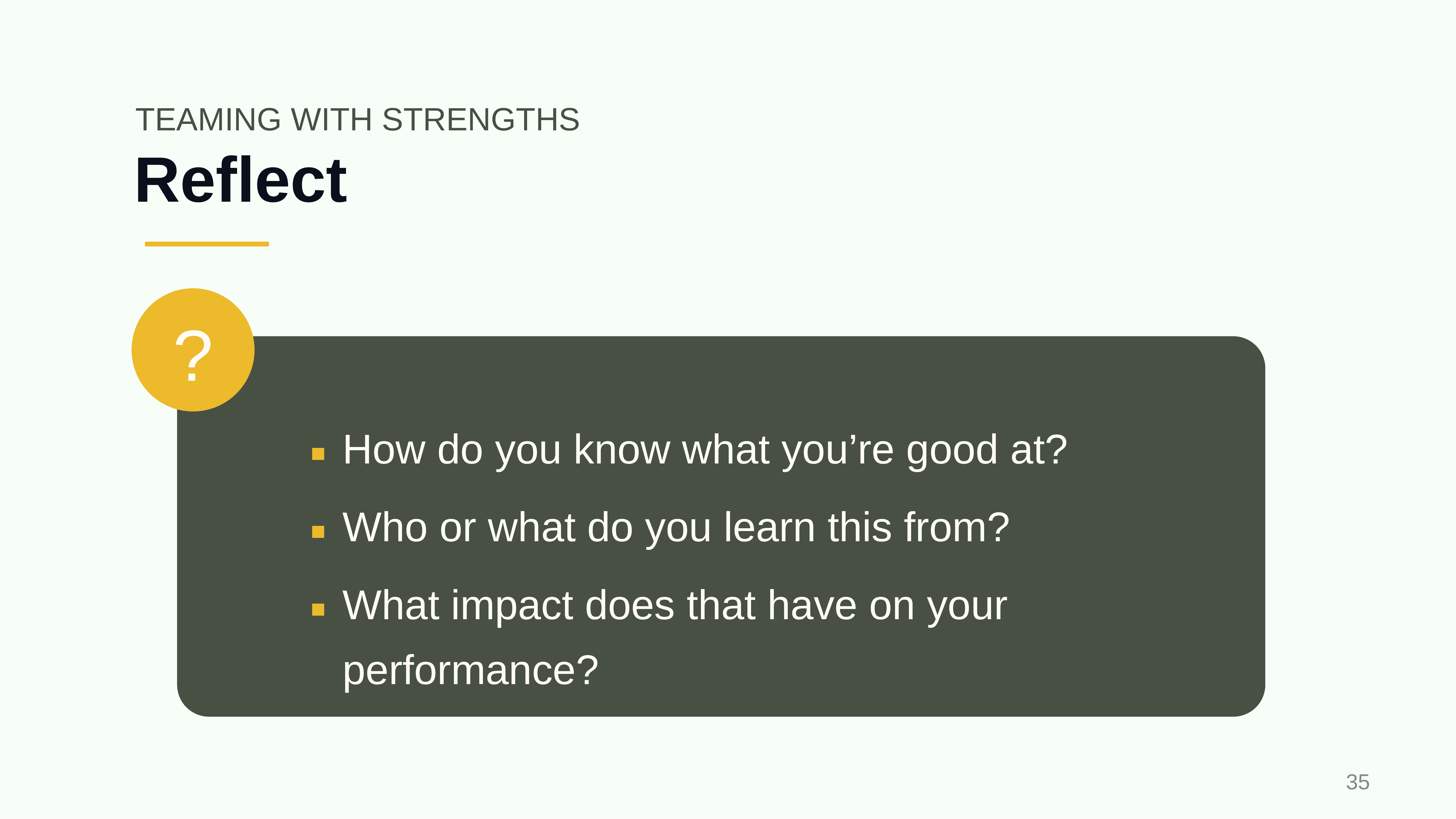

TEAMING WITH STRENGTHS
# Reflect

?

How do you know what you’re good at?
Who or what do you learn this from?
What impact does that have on your performance?
35